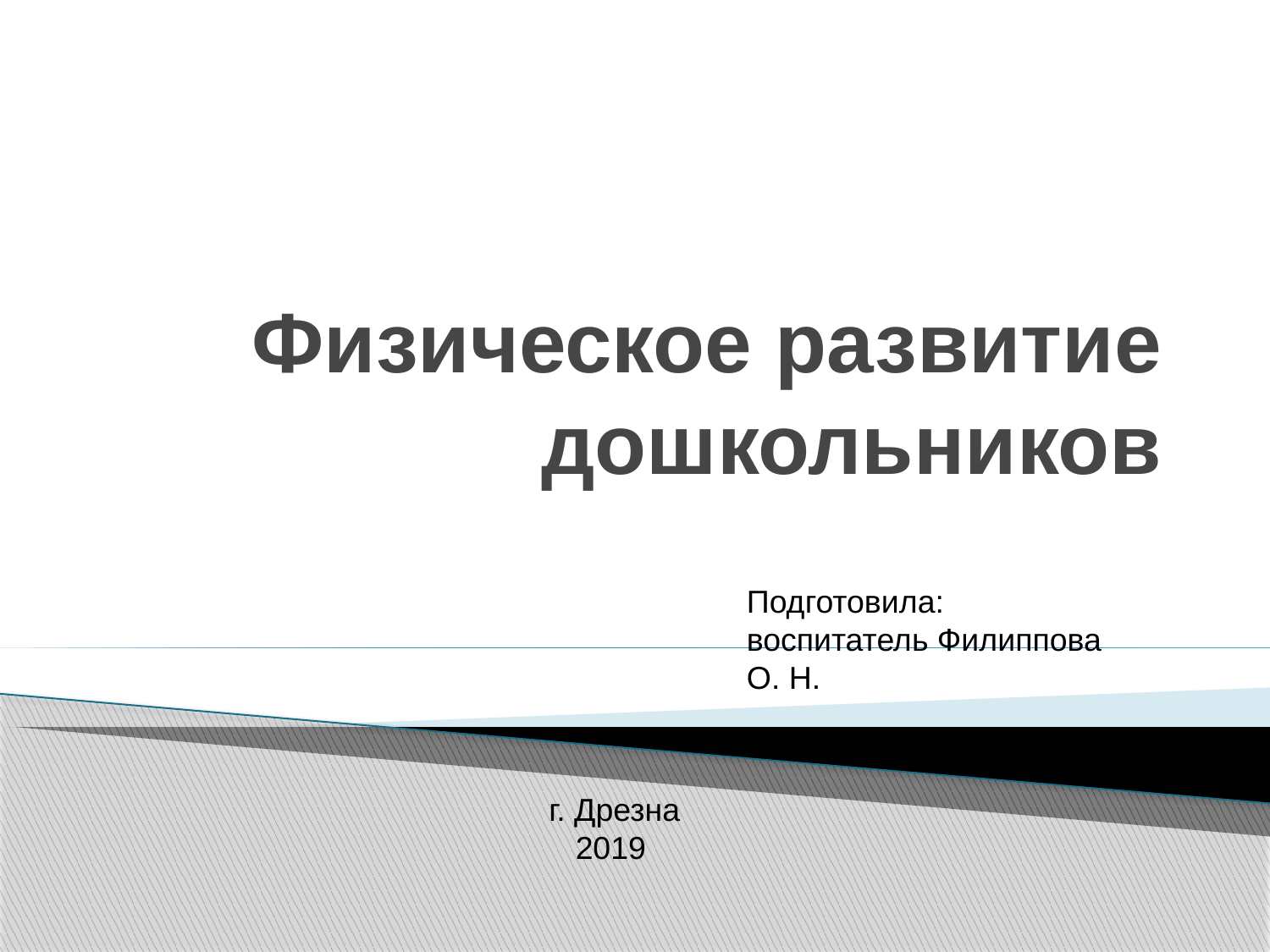

# Физическое развитие дошкольников
Подготовила: воспитатель Филиппова О. Н.
г. Дрезна
   2019